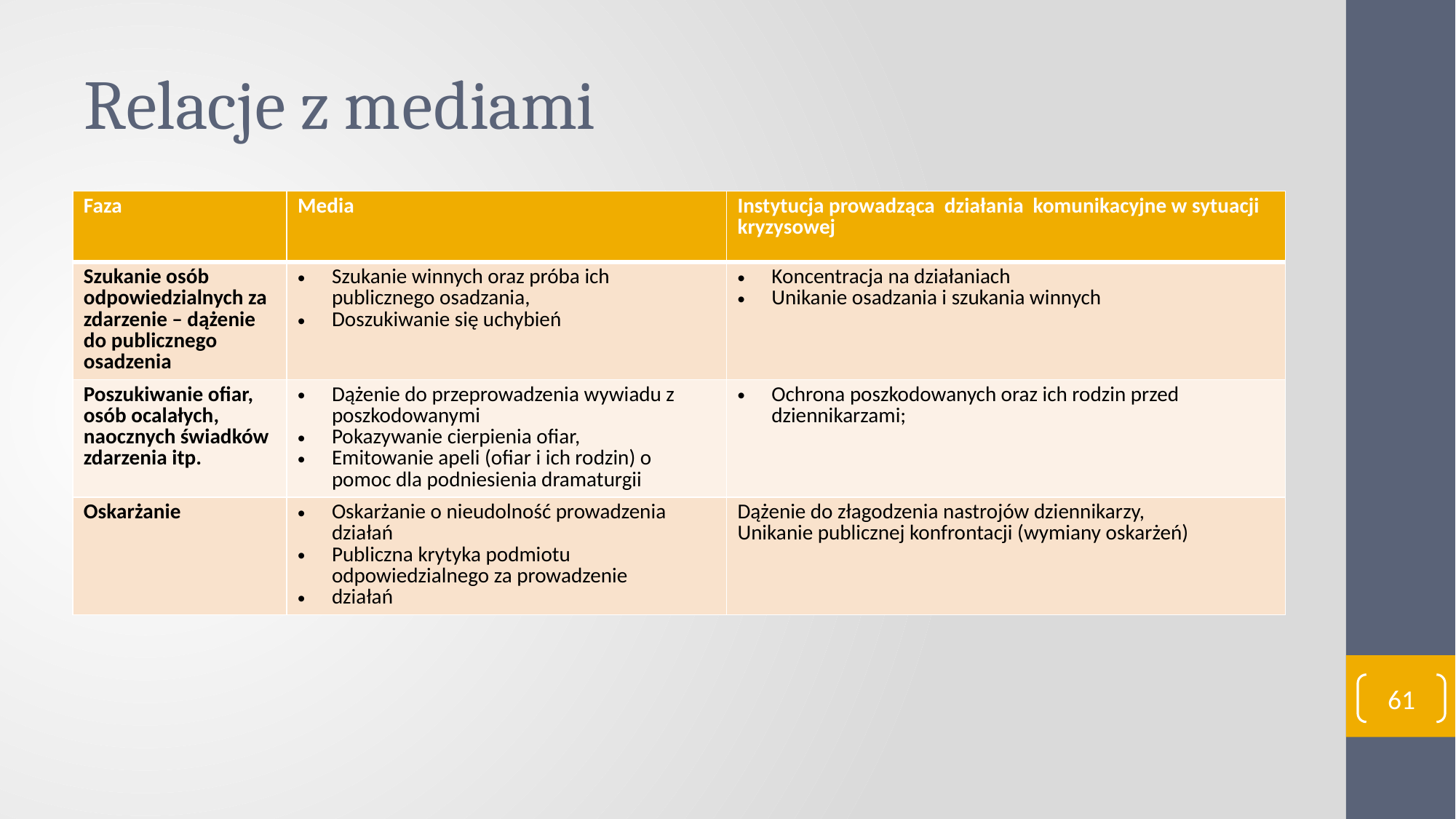

# Relacje z mediami
| Faza | Media | Instytucja prowadząca działania komunikacyjne w sytuacji kryzysowej |
| --- | --- | --- |
| Szukanie osób odpowiedzialnych za zdarzenie – dążenie do publicznego osadzenia | Szukanie winnych oraz próba ich publicznego osadzania, Doszukiwanie się uchybień | Koncentracja na działaniach Unikanie osadzania i szukania winnych |
| Poszukiwanie ofiar, osób ocalałych, naocznych świadków zdarzenia itp. | Dążenie do przeprowadzenia wywiadu z poszkodowanymi Pokazywanie cierpienia ofiar, Emitowanie apeli (ofiar i ich rodzin) o pomoc dla podniesienia dramaturgii | Ochrona poszkodowanych oraz ich rodzin przed dziennikarzami; |
| Oskarżanie | Oskarżanie o nieudolność prowadzenia działań Publiczna krytyka podmiotu odpowiedzialnego za prowadzenie działań | Dążenie do złagodzenia nastrojów dziennikarzy, Unikanie publicznej konfrontacji (wymiany oskarżeń) |
61